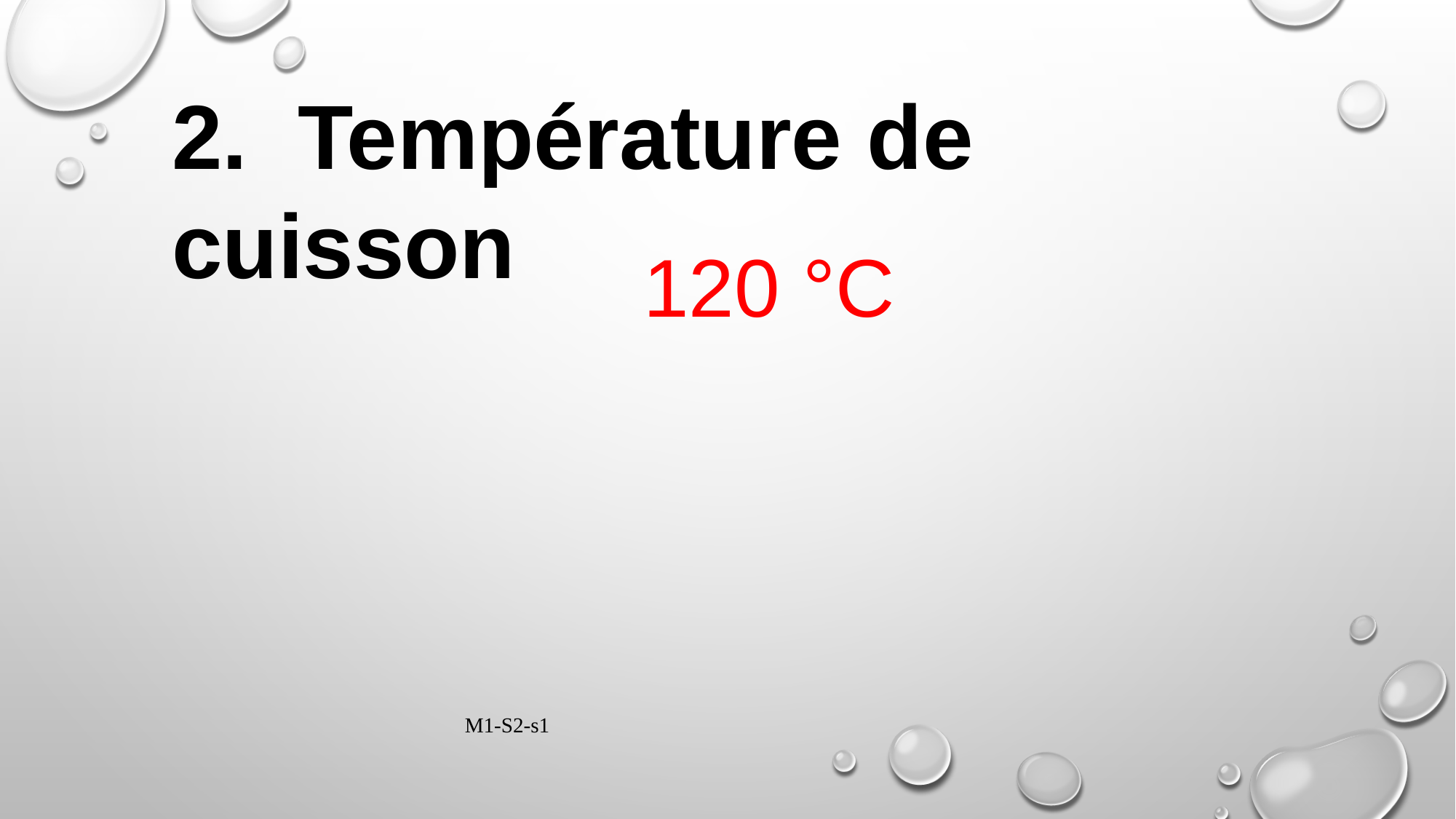

2.  Température de cuisson
120 °C
M1-S2-s1